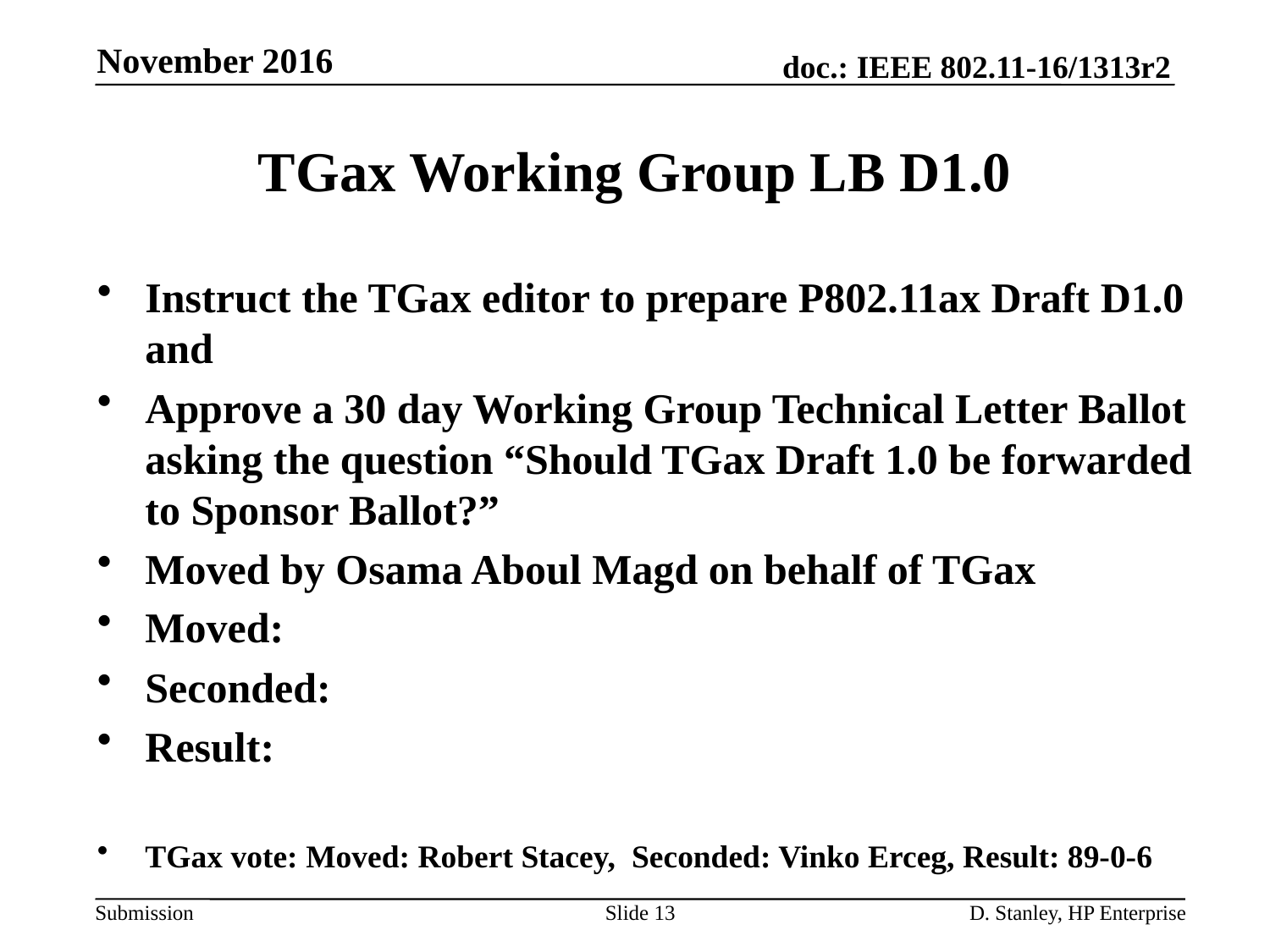

November 2016
# TGax Working Group LB D1.0
Instruct the TGax editor to prepare P802.11ax Draft D1.0 and
Approve a 30 day Working Group Technical Letter Ballot asking the question “Should TGax Draft 1.0 be forwarded to Sponsor Ballot?”
Moved by Osama Aboul Magd on behalf of TGax
Moved:
Seconded:
Result:

TGax vote: Moved: Robert Stacey,  Seconded: Vinko Erceg, Result: 89-0-6

Slide 13
D. Stanley, HP Enterprise